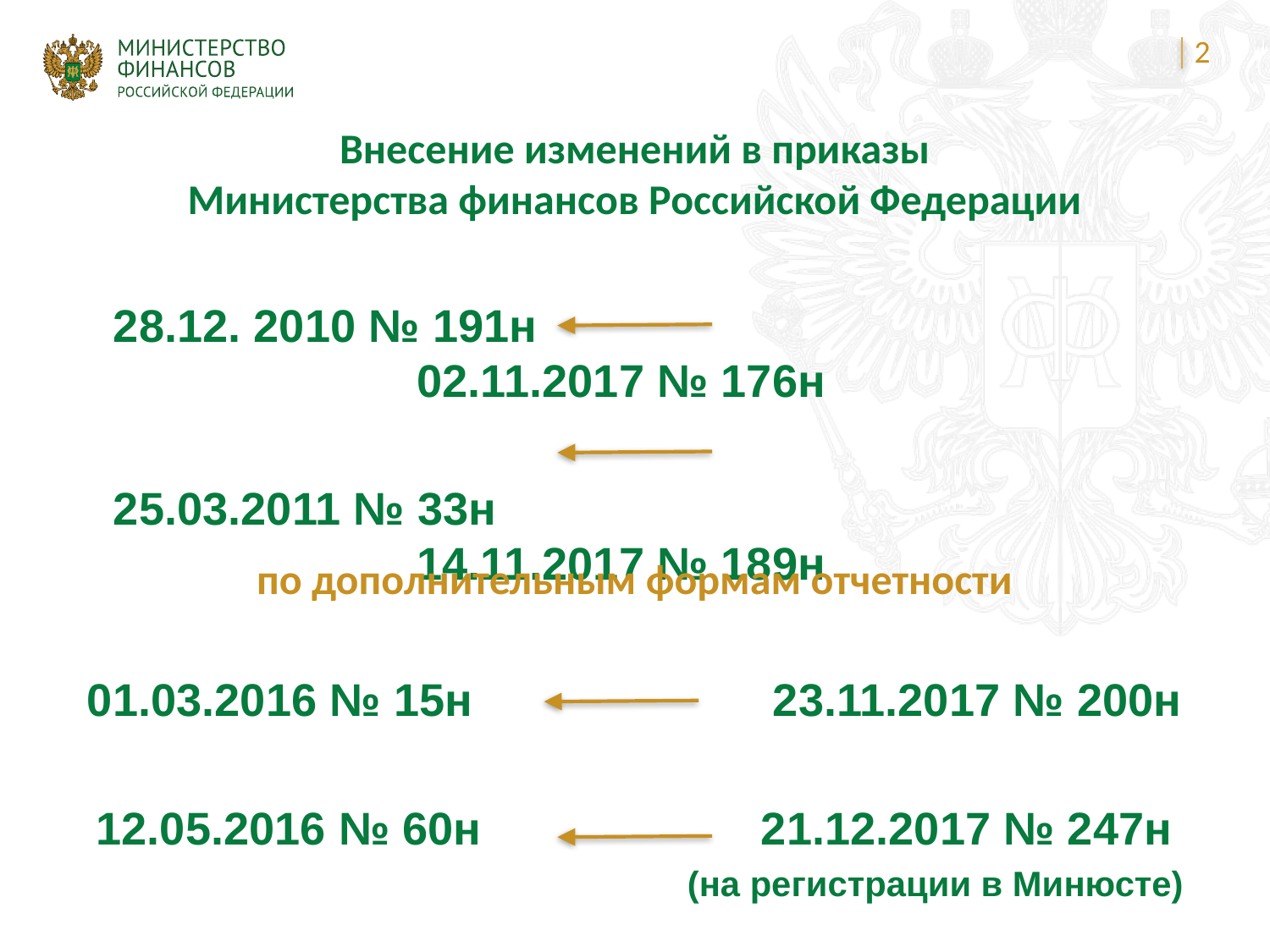

2
# Внесение изменений в приказы Министерства финансов Российской Федерации

28.12. 2010 № 191н 					02.11.2017 № 176н

25.03.2011 № 33н 					14.11.2017 № 189н
по дополнительным формам отчетности

01.03.2016 № 15н     	              23.11.2017 № 200н

12.05.2016 № 60н                      21.12.2017 № 247н
(на регистрации в Минюсте)